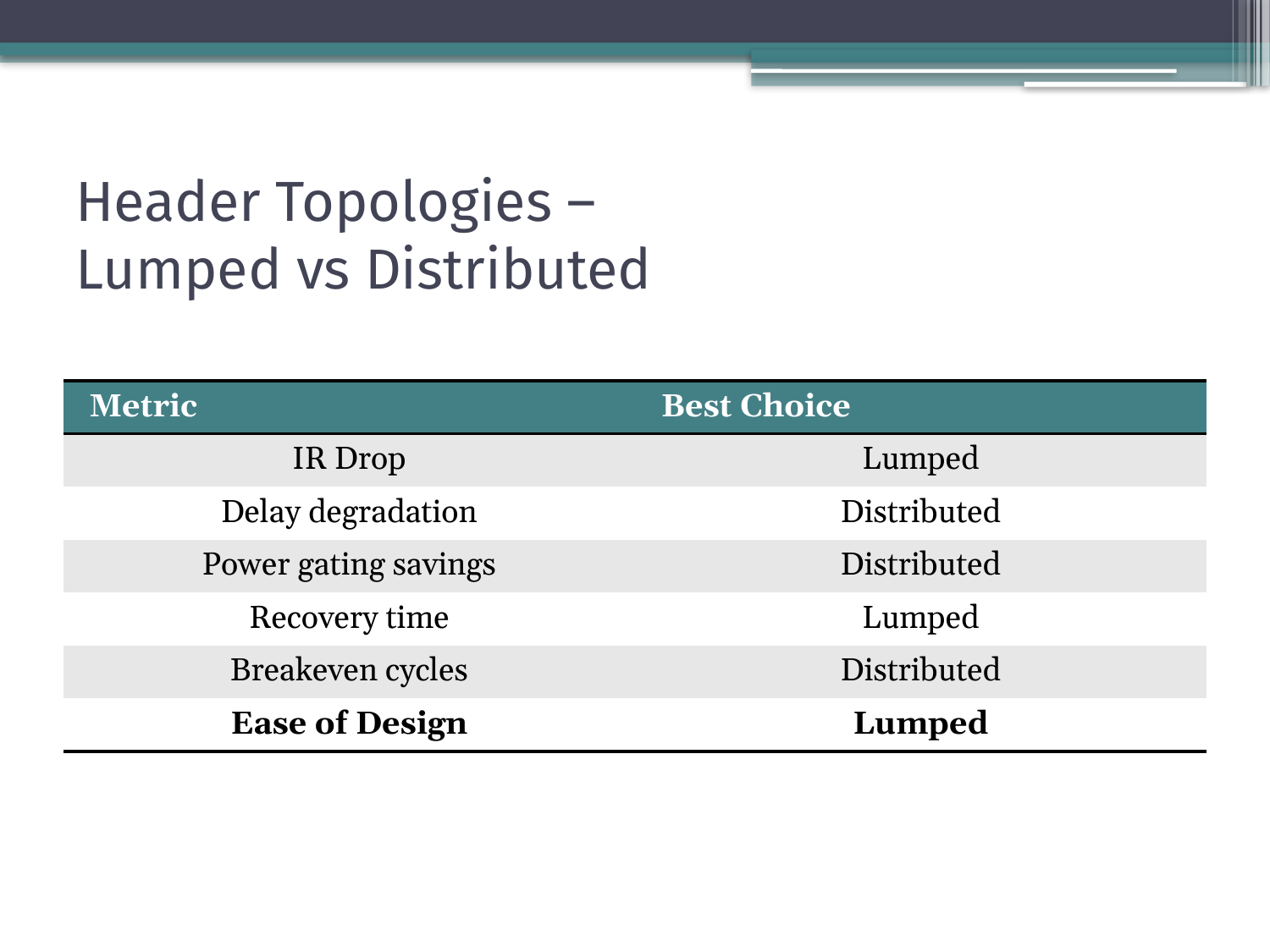

# Header Topologies – Lumped vs Distributed
| Metric | Best Choice |
| --- | --- |
| IR Drop | Lumped |
| Delay degradation | Distributed |
| Power gating savings | Distributed |
| Recovery time | Lumped |
| Breakeven cycles | Distributed |
| Ease of Design | Lumped |